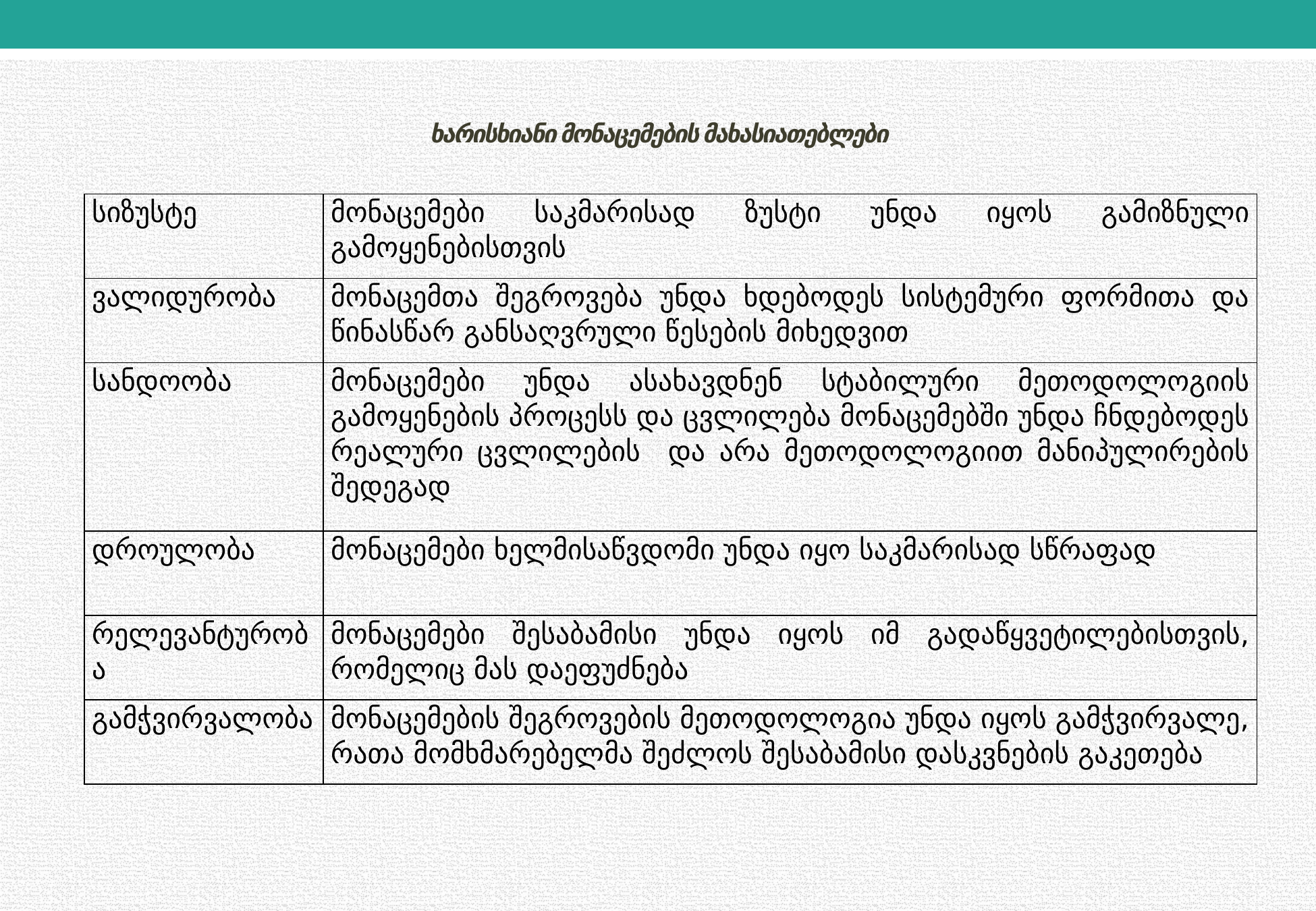

# ხარისხიანი მონაცემების მახასიათებლები
| სიზუსტე | მონაცემები საკმარისად ზუსტი უნდა იყოს გამიზნული გამოყენებისთვის |
| --- | --- |
| ვალიდურობა | მონაცემთა შეგროვება უნდა ხდებოდეს სისტემური ფორმითა და წინასწარ განსაღვრული წესების მიხედვით |
| სანდოობა | მონაცემები უნდა ასახავდნენ სტაბილური მეთოდოლოგიის გამოყენების პროცესს და ცვლილება მონაცემებში უნდა ჩნდებოდეს რეალური ცვლილების და არა მეთოდოლოგიით მანიპულირების შედეგად |
| დროულობა | მონაცემები ხელმისაწვდომი უნდა იყო საკმარისად სწრაფად |
| რელევანტურობა | მონაცემები შესაბამისი უნდა იყოს იმ გადაწყვეტილებისთვის, რომელიც მას დაეფუძნება |
| გამჭვირვალობა | მონაცემების შეგროვების მეთოდოლოგია უნდა იყოს გამჭვირვალე, რათა მომხმარებელმა შეძლოს შესაბამისი დასკვნების გაკეთება |